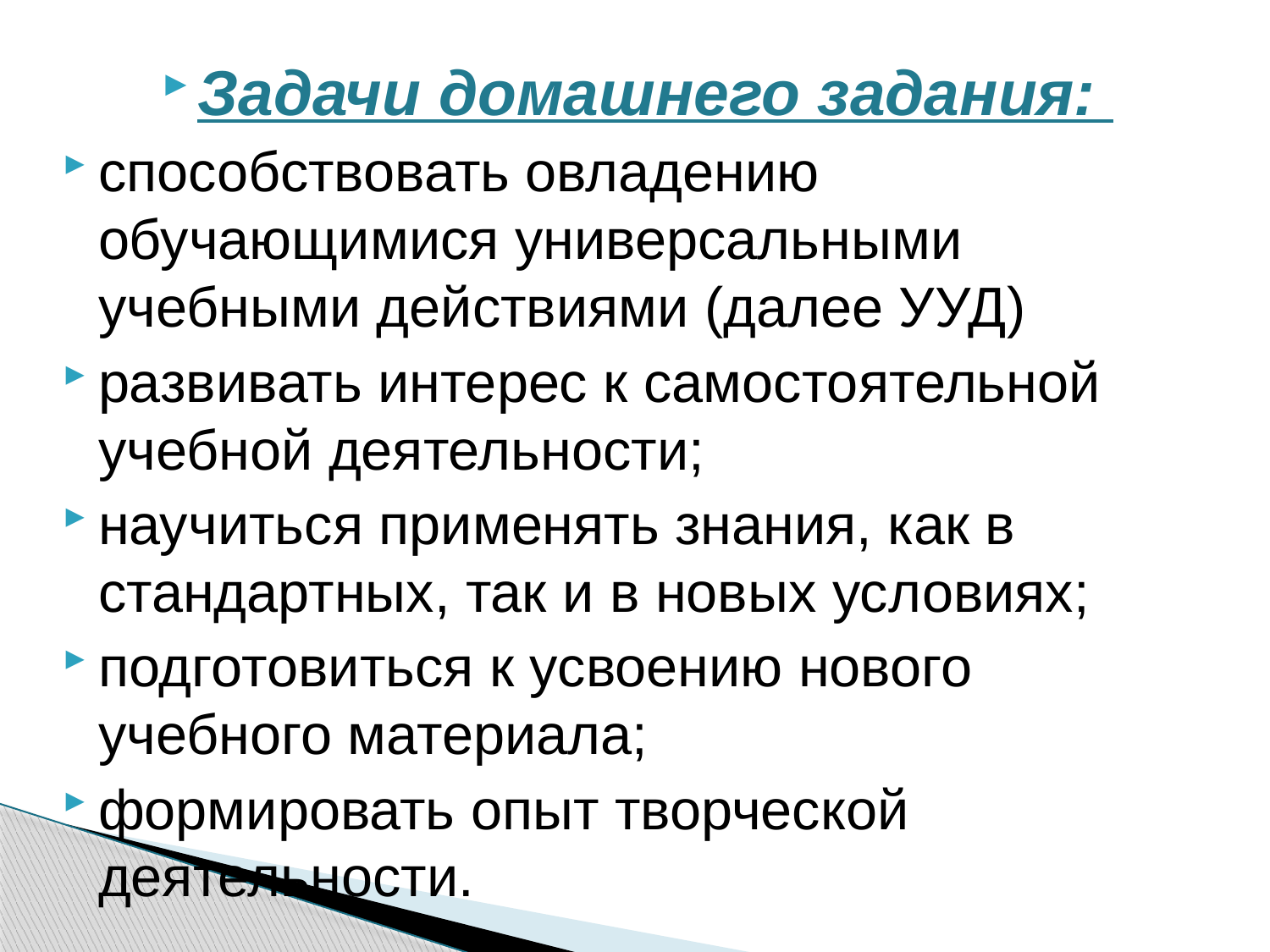

Задачи домашнего задания:
способствовать овладению обучающимися универсальными учебными действиями (далее УУД)
развивать интерес к самостоятельной учебной деятельности;
научиться применять знания, как в стандартных, так и в новых условиях;
подготовиться к усвоению нового учебного материала;
формировать опыт творческой деятельности.